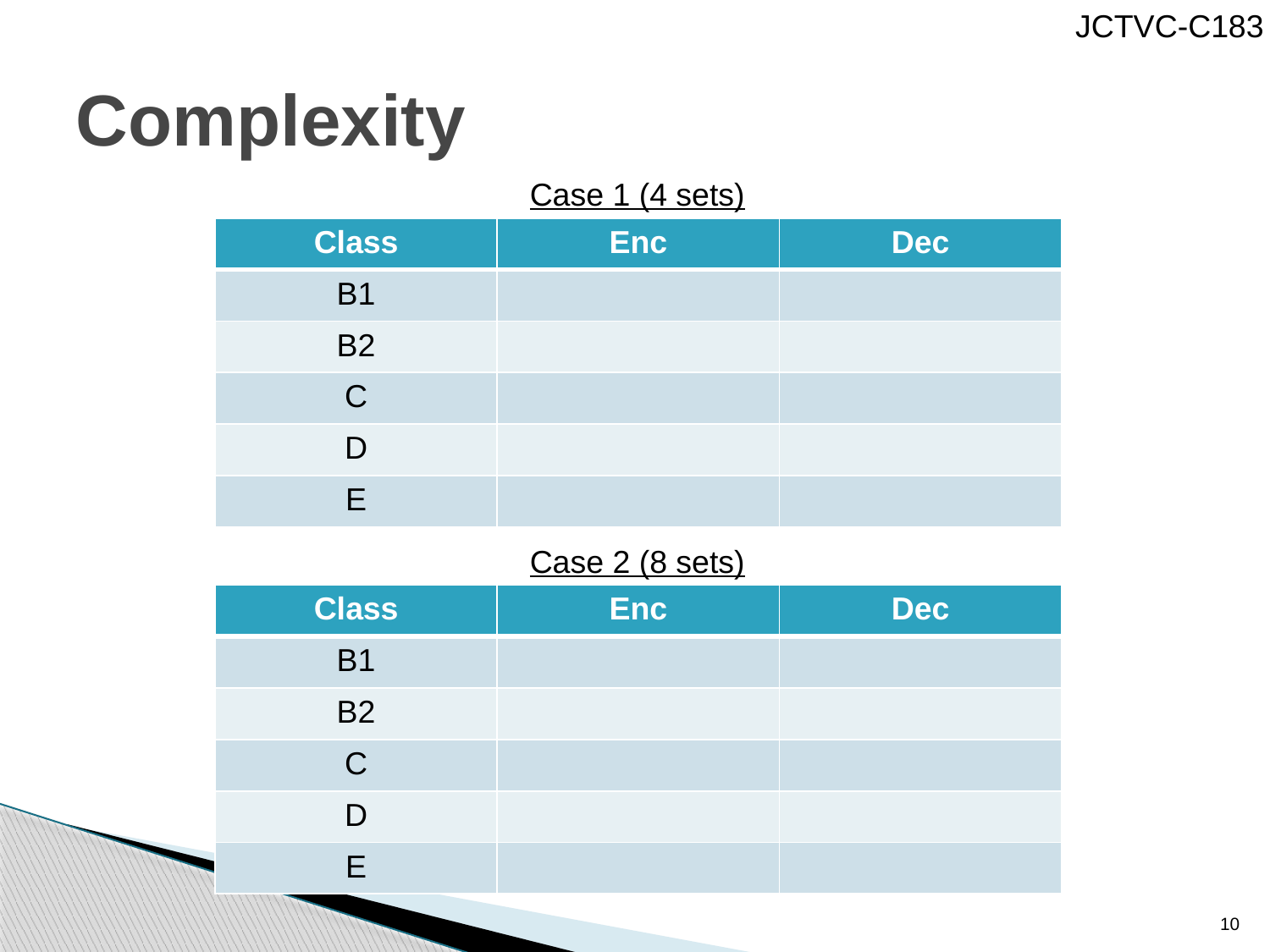

# Complexity
Case 1 (4 sets)
| Class | Enc | Dec |
| --- | --- | --- |
| B1 |  |  |
| B2 |  |  |
| C |  |  |
| D |  |  |
| E |  |  |
Case 2 (8 sets)
| Class | Enc | Dec |
| --- | --- | --- |
| B1 |  |  |
| B2 |  |  |
| C |  |  |
| D |  |  |
| E |  |  |
10